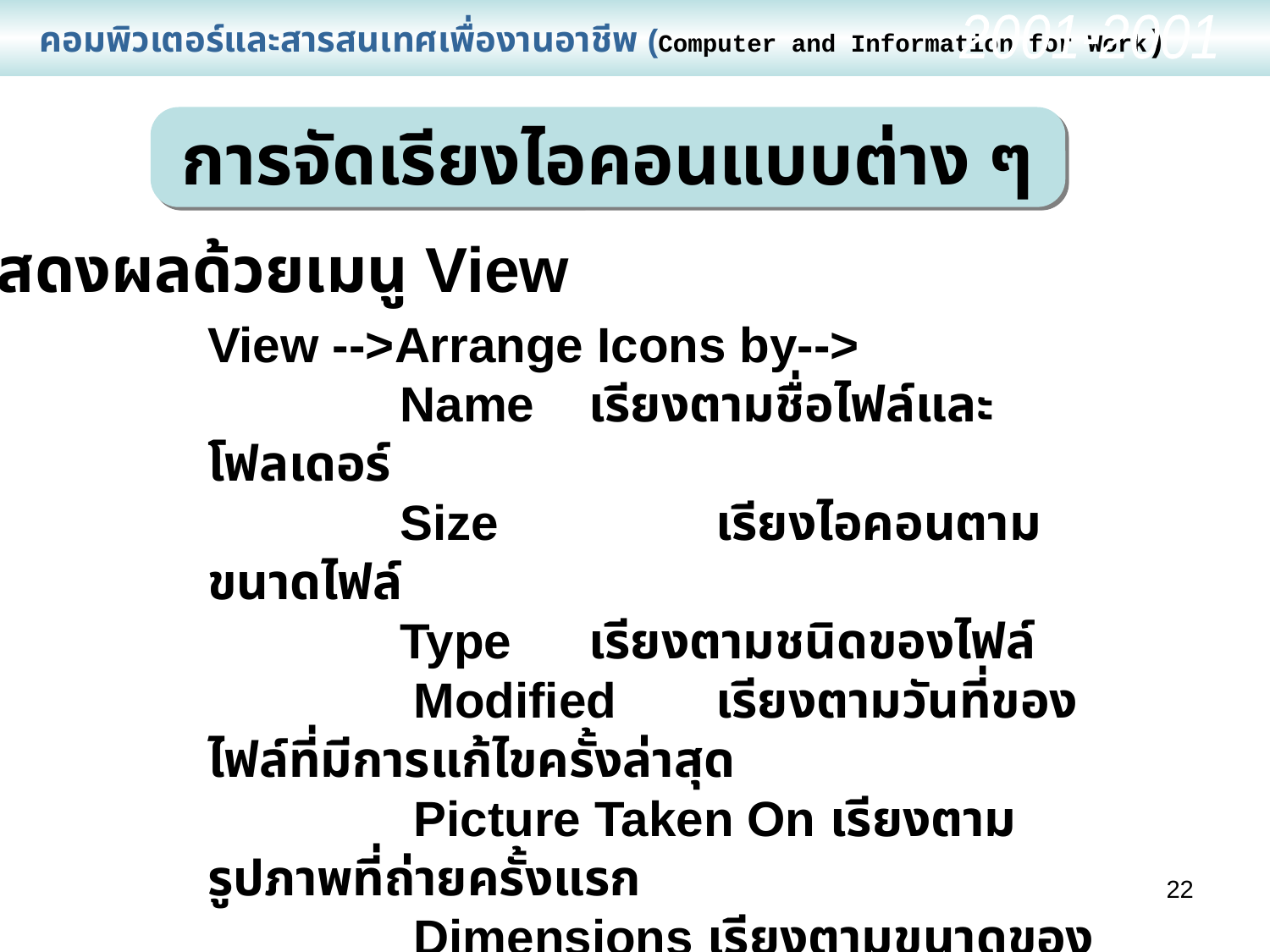

คอมพิวเตอร์และสารสนเทศเพื่องานอาชีพ (Computer and Information for Work)
2001-2001
การจัดเรียงไอคอนแบบต่าง ๆ
แสดงผลด้วยเมนู View
View -->Arrange Icons by-->
              Name	เรียงตามชื่อไฟล์และโฟลเดอร์
              Size       	เรียงไอคอนตามขนาดไฟล์
              Type	เรียงตามชนิดของไฟล์
               Modified	เรียงตามวันที่ของไฟล์ที่มีการแก้ไขครั้งล่าสุด
               Picture Taken On เรียงตามรูปภาพที่ถ่ายครั้งแรก
               Dimensions เรียงตามขนาดของรูปภาพ

22